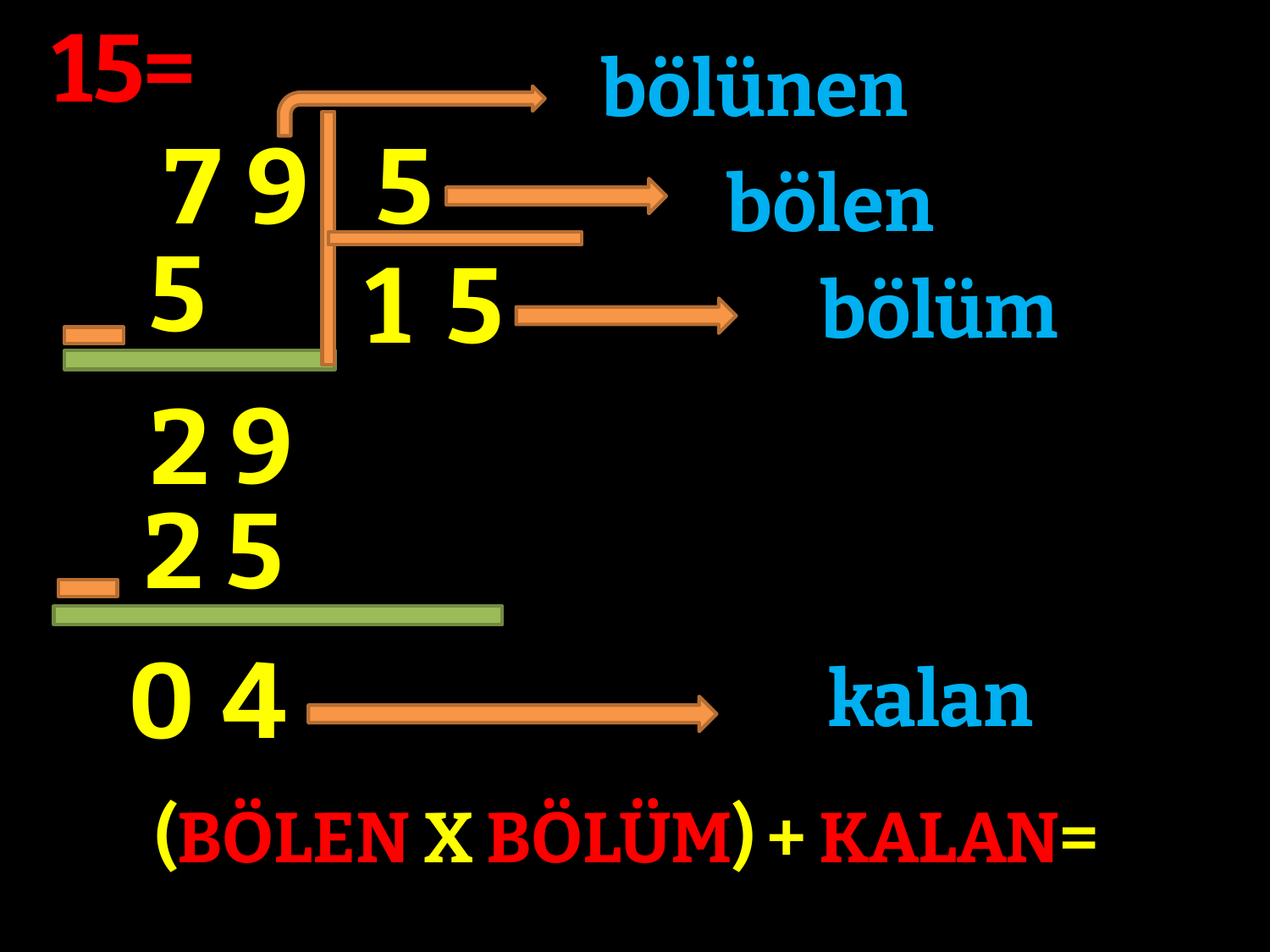

15=
bölünen

9
7
5
bölen

5
1
5
bölüm
#

9
2
2
5

0
4
kalan

(BÖLEN X BÖLÜM) + KALAN=